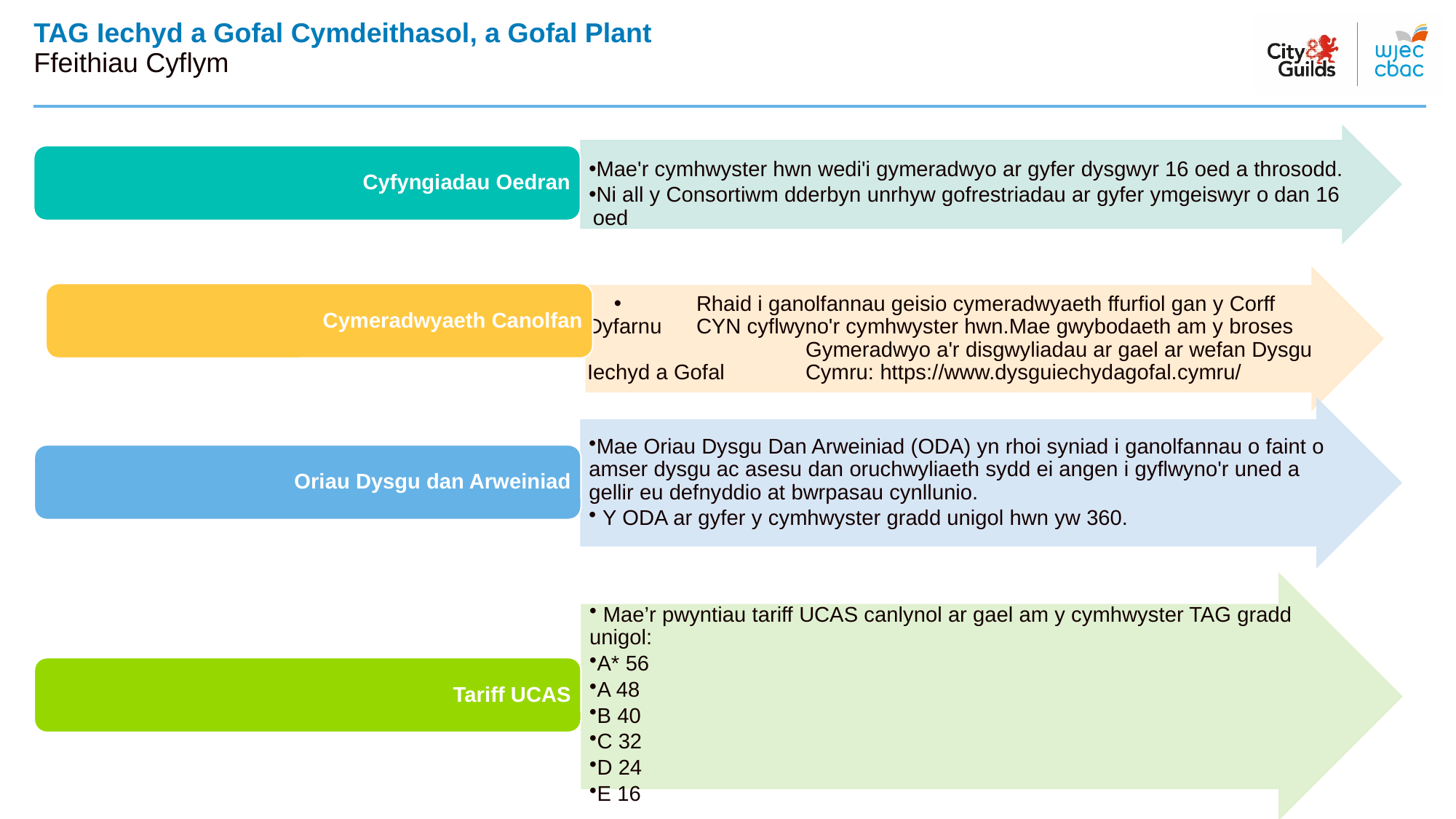

# TAG Iechyd a Gofal Cymdeithasol, a Gofal Plant Ffeithiau Cyflym

Mae'r cymhwyster hwn wedi'i gymeradwyo ar gyfer dysgwyr 16 oed a throsodd.
Ni all y Consortiwm dderbyn unrhyw gofrestriadau ar gyfer ymgeiswyr o dan 16 oed

Cyfyngiadau Oedran
 	Rhaid i ganolfannau geisio cymeradwyaeth ffurfiol gan y Corff Dyfarnu 	CYN cyflwyno'r cymhwyster hwn.Mae gwybodaeth am y broses 		Gymeradwyo a'r disgwyliadau ar gael ar wefan Dysgu Iechyd a Gofal 	Cymru: https://www.dysguiechydagofal.cymru/
Cymeradwyaeth Canolfan

Mae Oriau Dysgu Dan Arweiniad (ODA) yn rhoi syniad i ganolfannau o faint o amser dysgu ac asesu dan oruchwyliaeth sydd ei angen i gyflwyno'r uned a gellir eu defnyddio at bwrpasau cynllunio.
 Y ODA ar gyfer y cymhwyster gradd unigol hwn yw 360.

Oriau Dysgu dan Arweiniad

 Mae’r pwyntiau tariff UCAS canlynol ar gael am y cymhwyster TAG gradd unigol:
A* 56
A 48
B 40
C 32
D 24
E 16
Tariff UCAS